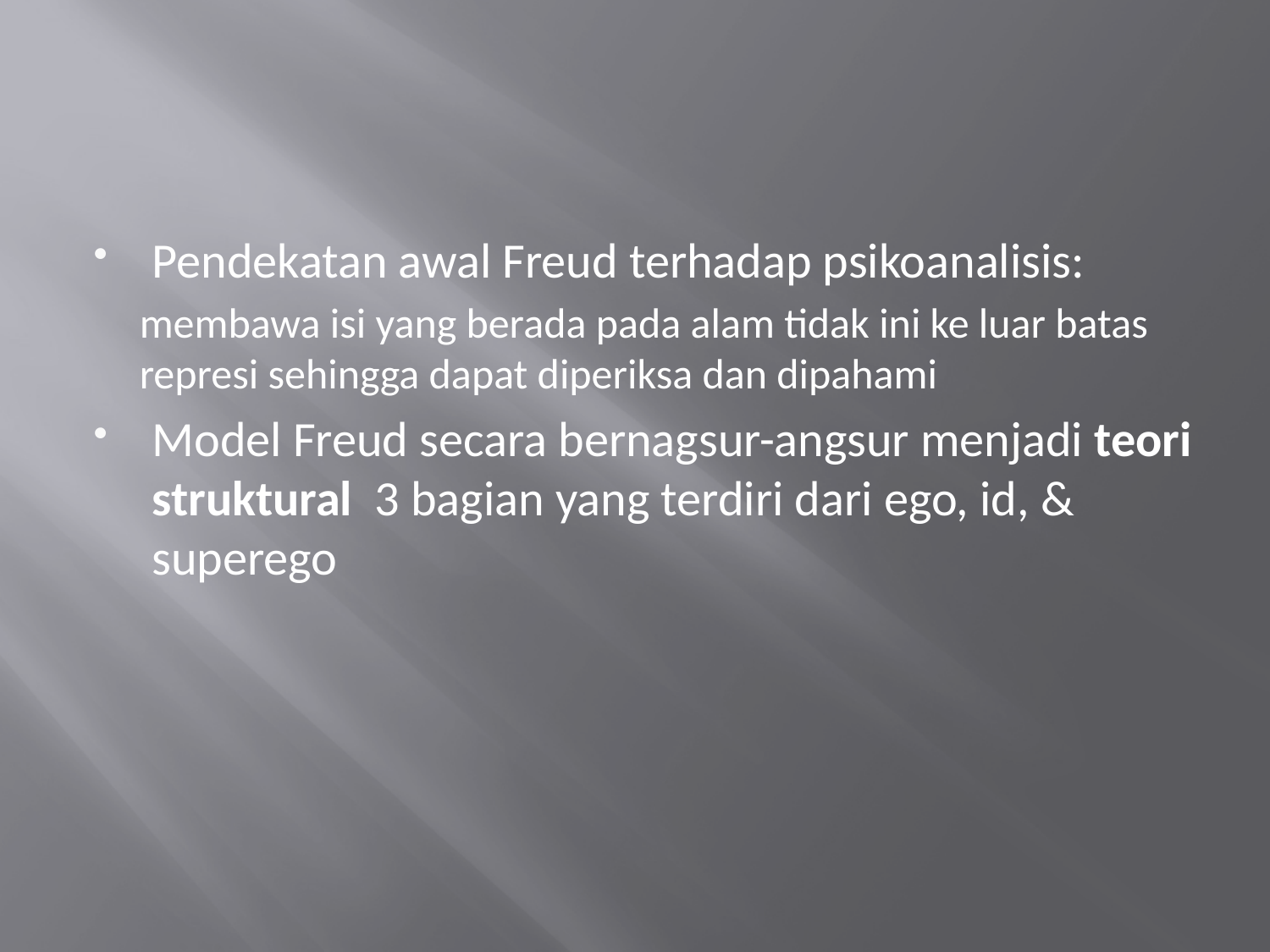

#
Pendekatan awal Freud terhadap psikoanalisis:
membawa isi yang berada pada alam tidak ini ke luar batas represi sehingga dapat diperiksa dan dipahami
Model Freud secara bernagsur-angsur menjadi teori struktural  3 bagian yang terdiri dari ego, id, & superego